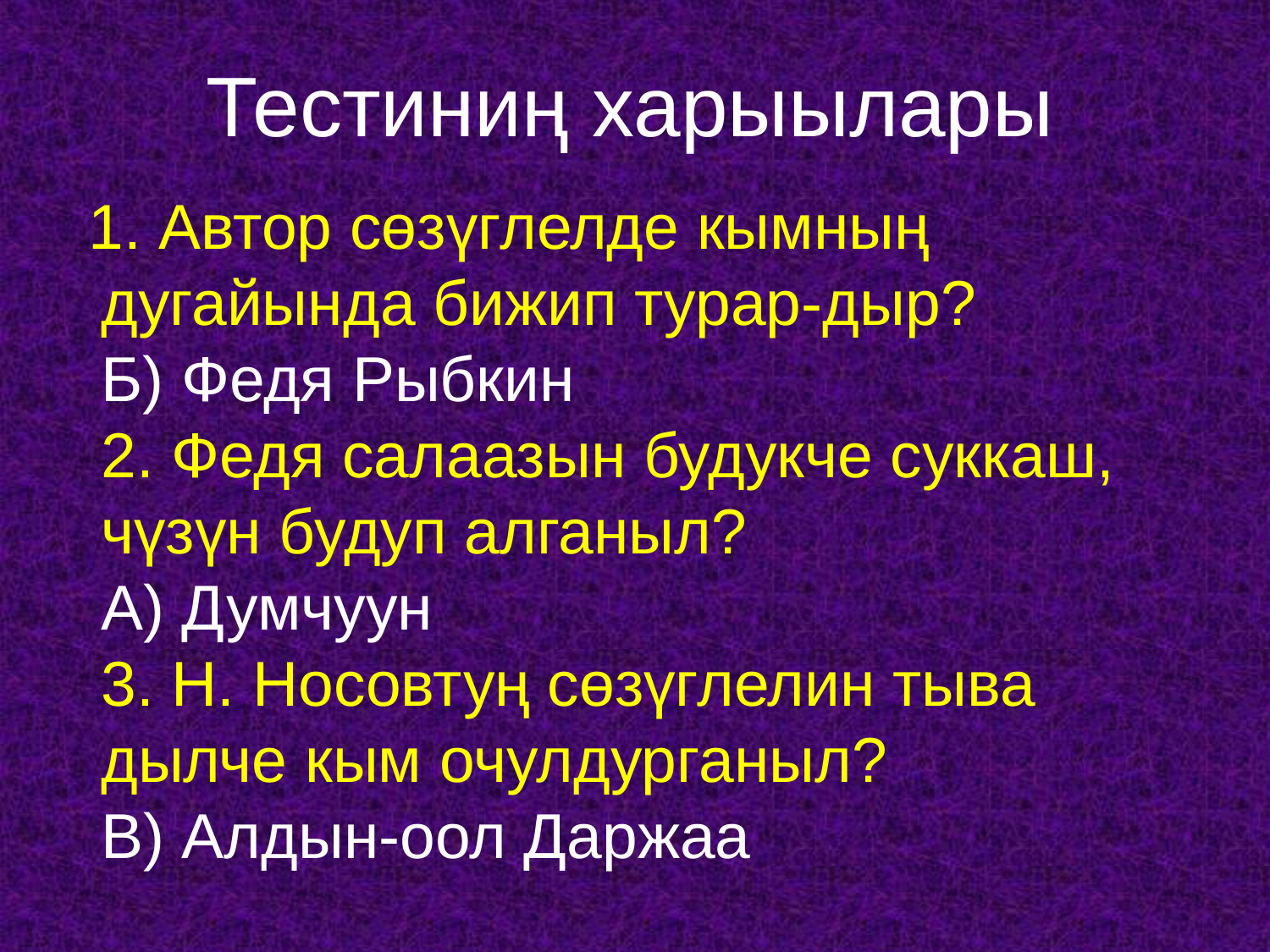

Тестиниң харыылары
# 1. Автор сөзүглелде кымның дугайында бижип турар-дыр? Б) Федя Рыбкин 2. Федя салаазын будукче суккаш, чүзүн будуп алганыл? А) Думчуун 3. Н. Носовтуң сөзүглелин тыва дылче кым очулдурганыл? В) Алдын-оол Даржаа